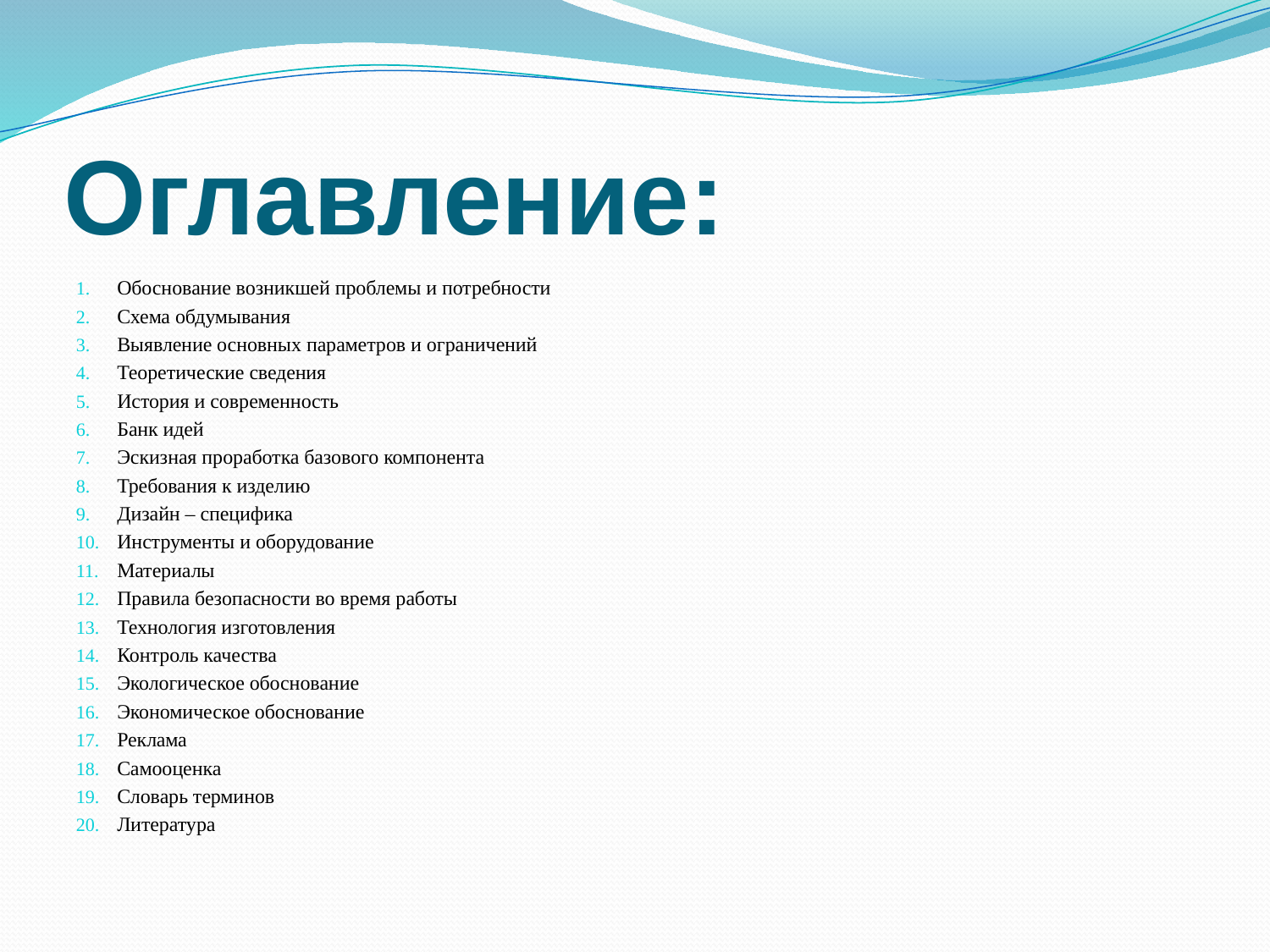

# Оглавление:
Обоснование возникшей проблемы и потребности
Схема обдумывания
Выявление основных параметров и ограничений
Теоретические сведения
История и современность
Банк идей
Эскизная проработка базового компонента
Требования к изделию
Дизайн – специфика
Инструменты и оборудование
Материалы
Правила безопасности во время работы
Технология изготовления
Контроль качества
Экологическое обоснование
Экономическое обоснование
Реклама
Самооценка
Словарь терминов
Литература